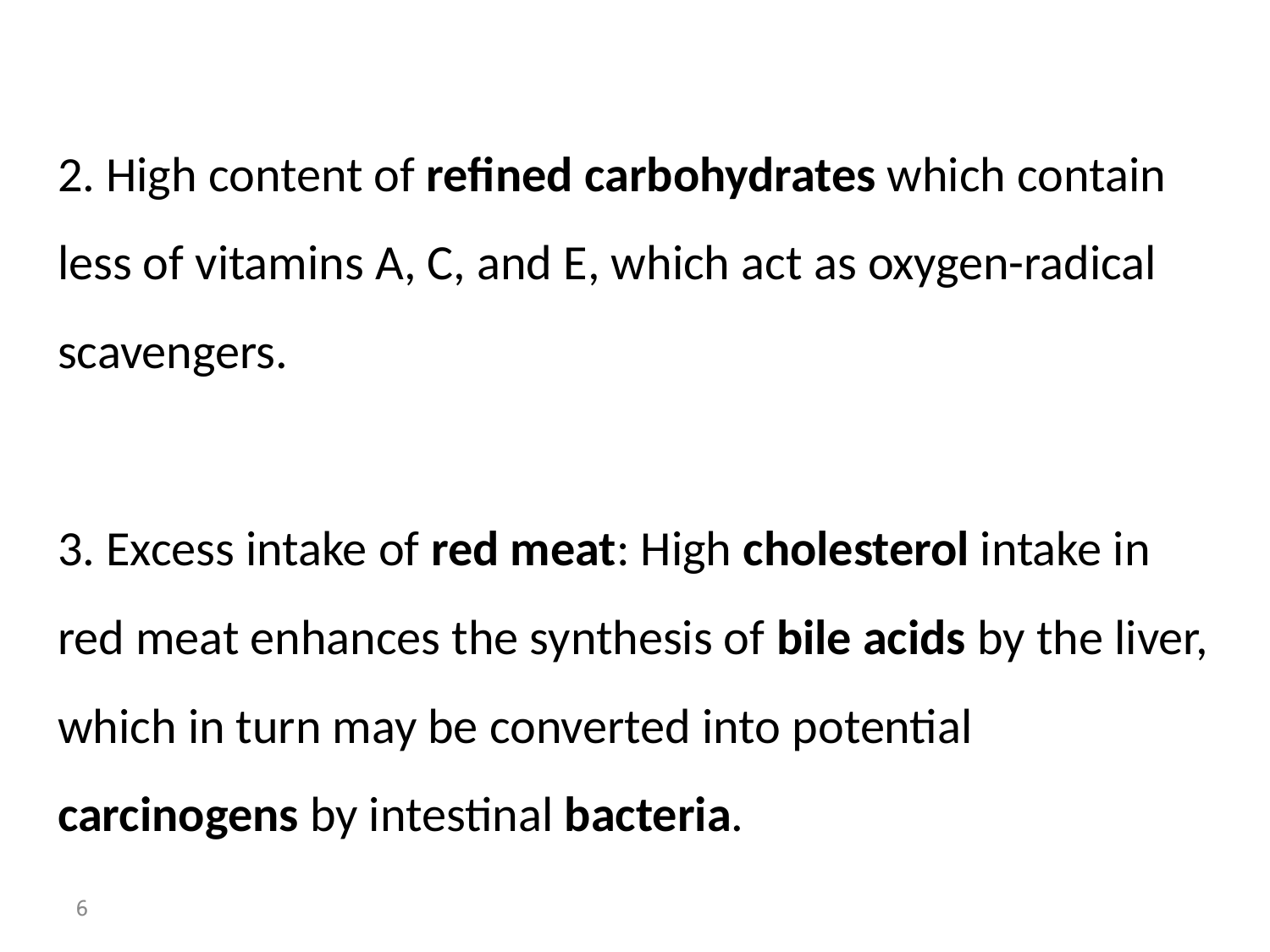

2. High content of refined carbohydrates which contain less of vitamins A, C, and E, which act as oxygen-radical scavengers.

3. Excess intake of red meat: High cholesterol intake in red meat enhances the synthesis of bile acids by the liver, which in turn may be converted into potential carcinogens by intestinal bacteria.

6